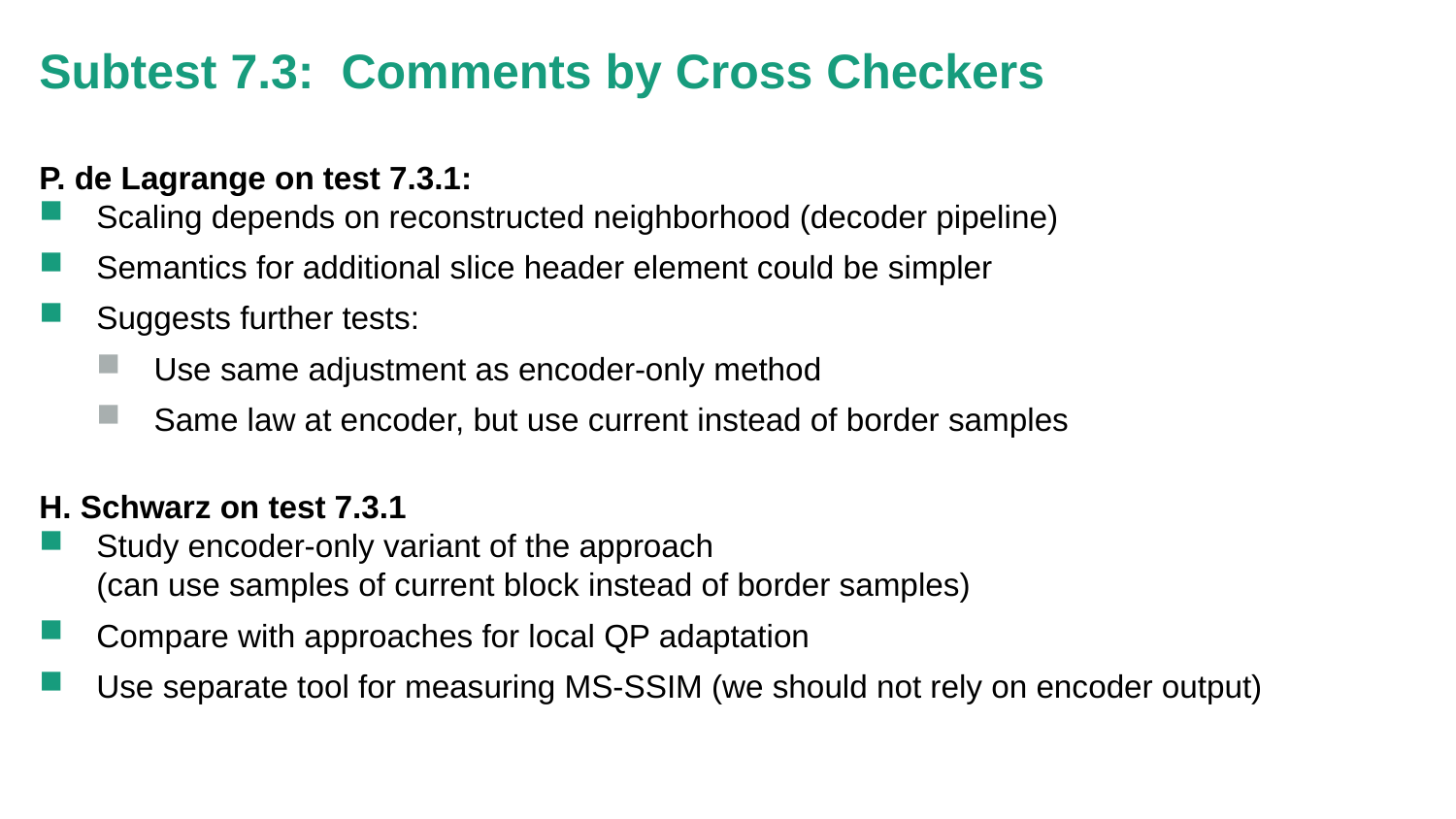

# Subtest 7.3:  Comments by Cross Checkers
P. de Lagrange on test 7.3.1:
Scaling depends on reconstructed neighborhood (decoder pipeline)
Semantics for additional slice header element could be simpler
Suggests further tests:
Use same adjustment as encoder-only method
Same law at encoder, but use current instead of border samples
H. Schwarz on test 7.3.1
Study encoder-only variant of the approach
(can use samples of current block instead of border samples)
Compare with approaches for local QP adaptation
Use separate tool for measuring MS-SSIM (we should not rely on encoder output)